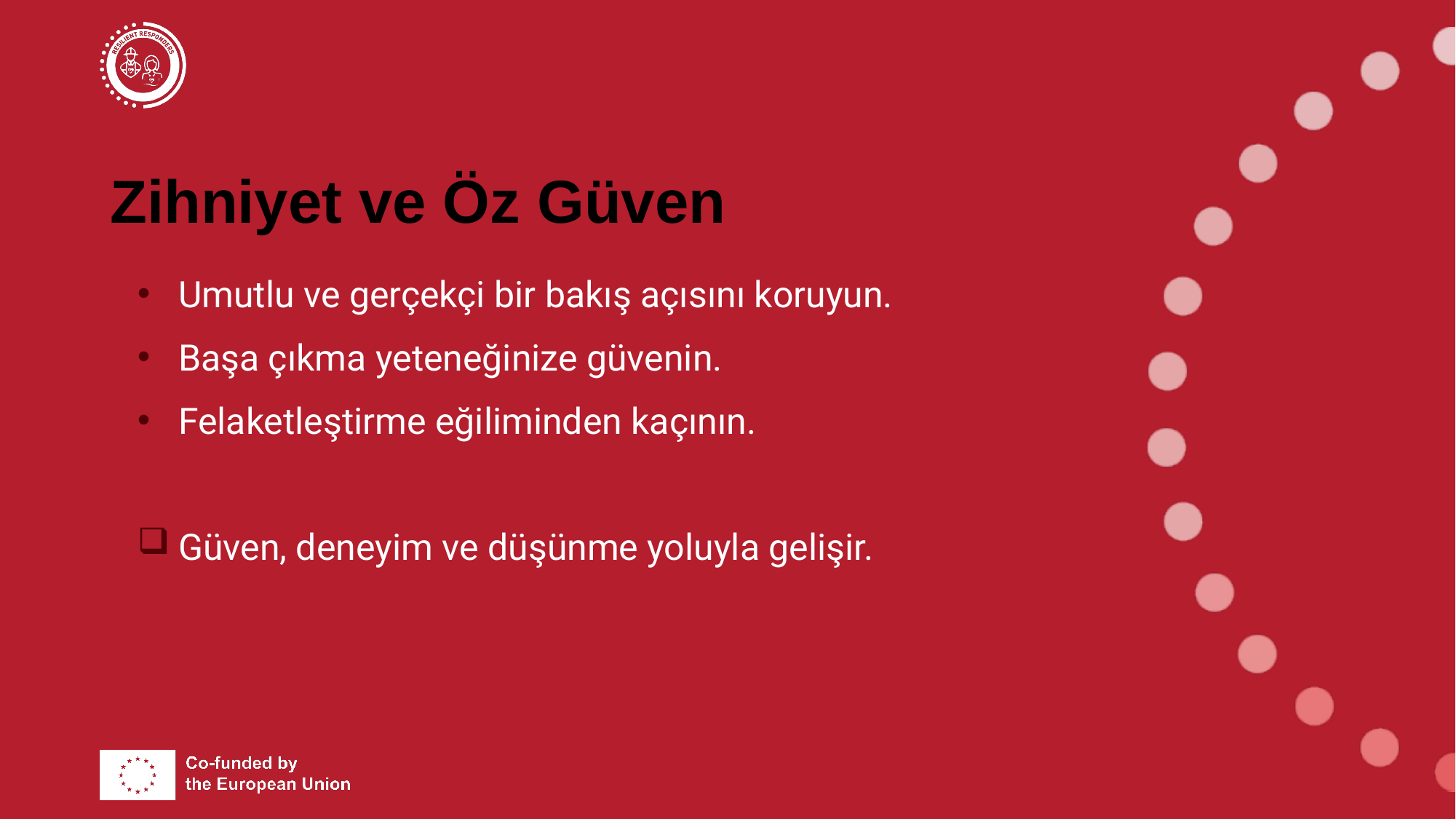

# Zihniyet ve Öz Güven
Umutlu ve gerçekçi bir bakış açısını koruyun.
Başa çıkma yeteneğinize güvenin.
Felaketleştirme eğiliminden kaçının.

Güven, deneyim ve düşünme yoluyla gelişir.